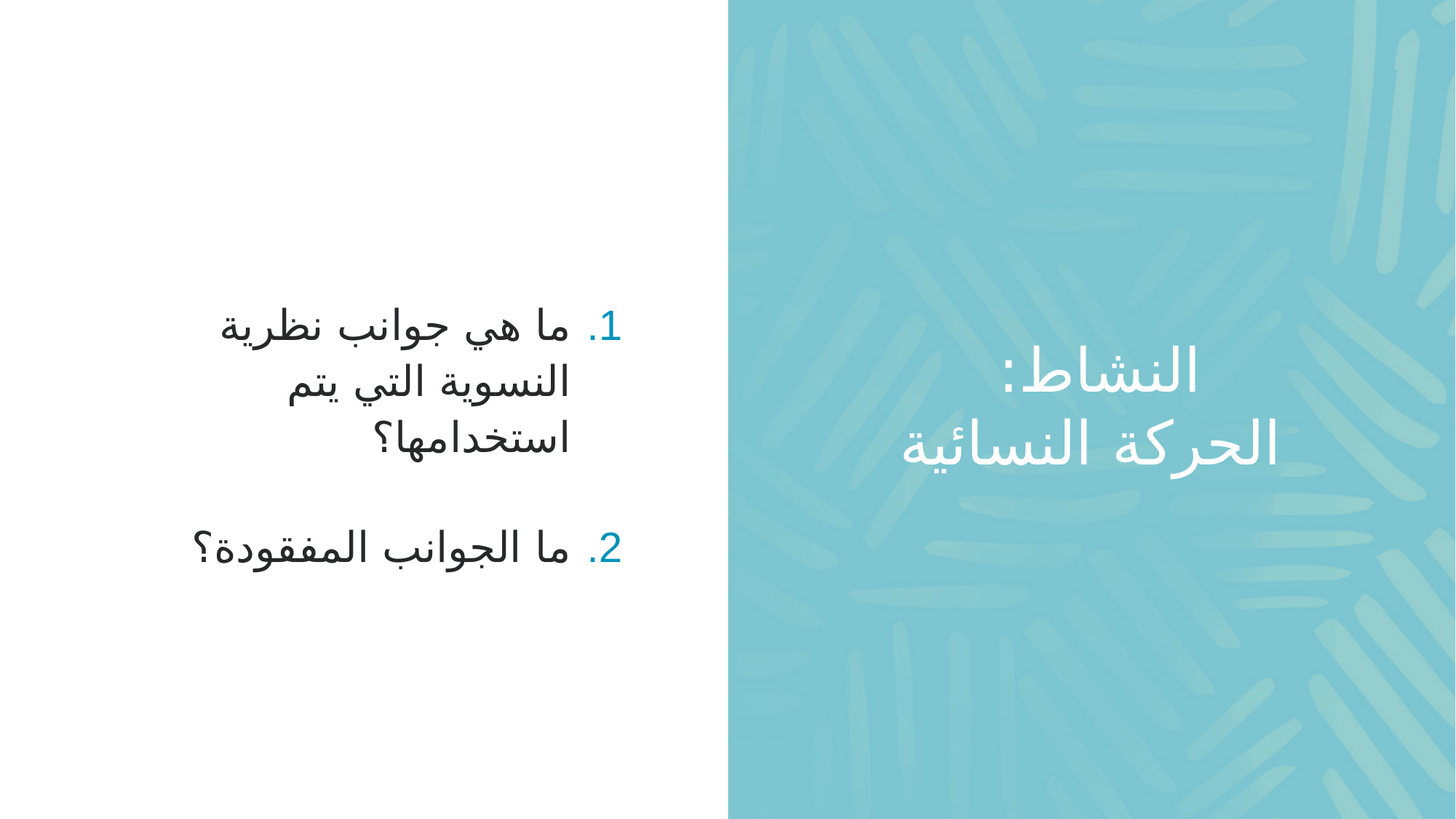

ما هي جوانب نظرية النسوية التي يتم استخدامها؟
ما الجوانب المفقودة؟
# النشاط: الحركة النسائية